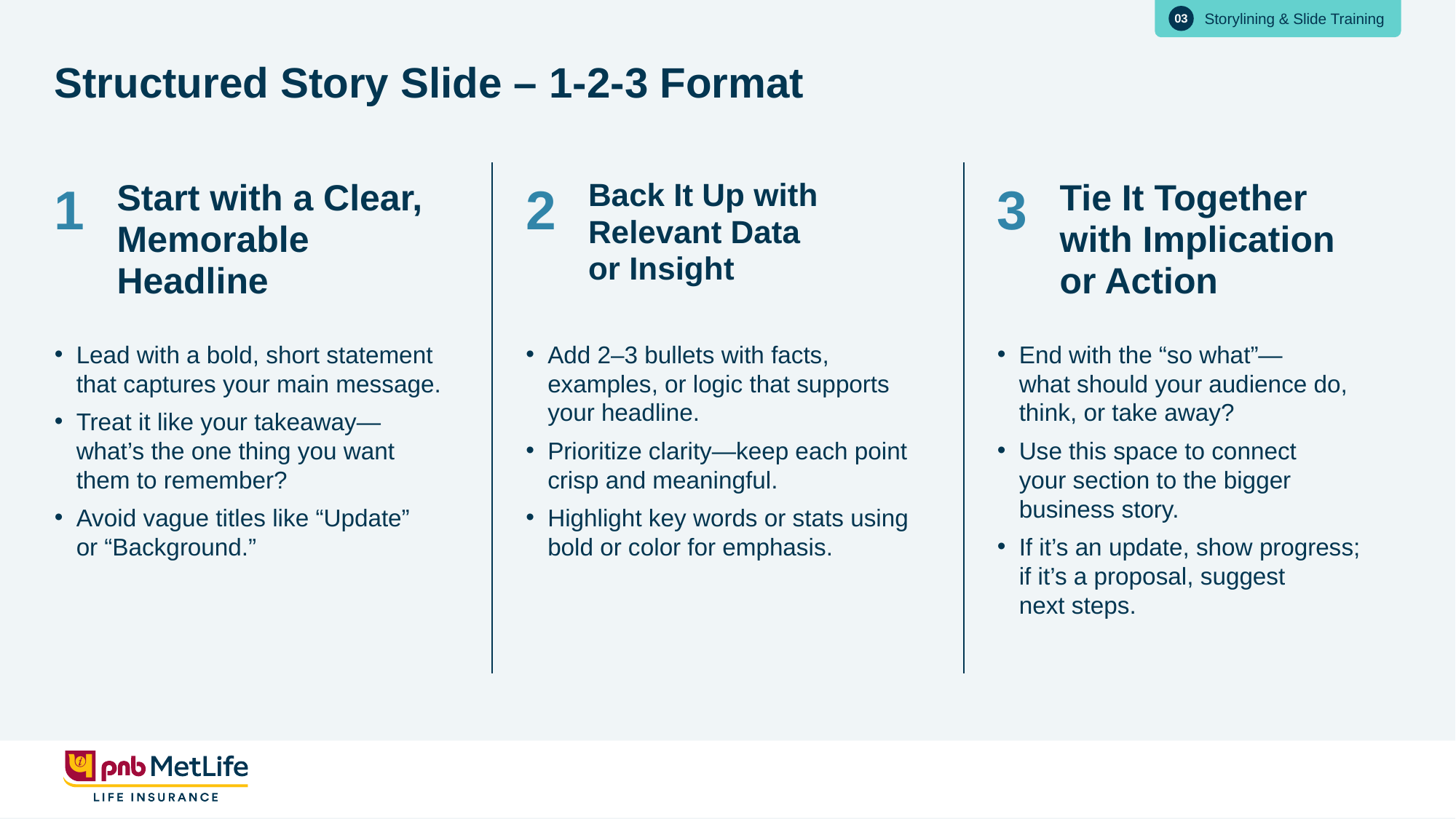

03
Storylining & Slide Training
# Structured Story Slide – 1-2-3 Format
1
2
3
Start with a Clear, Memorable Headline
Back It Up with Relevant Data
or Insight
Tie It Together
with Implication
or Action
Lead with a bold, short statement that captures your main message.
Treat it like your takeaway—
what’s the one thing you want
them to remember?
Avoid vague titles like “Update”
or “Background.”
Add 2–3 bullets with facts, examples, or logic that supports your headline.
Prioritize clarity—keep each point crisp and meaningful.
Highlight key words or stats using bold or color for emphasis.
End with the “so what”—
what should your audience do, think, or take away?
Use this space to connect
your section to the bigger
business story.
If it’s an update, show progress;
if it’s a proposal, suggest
next steps.